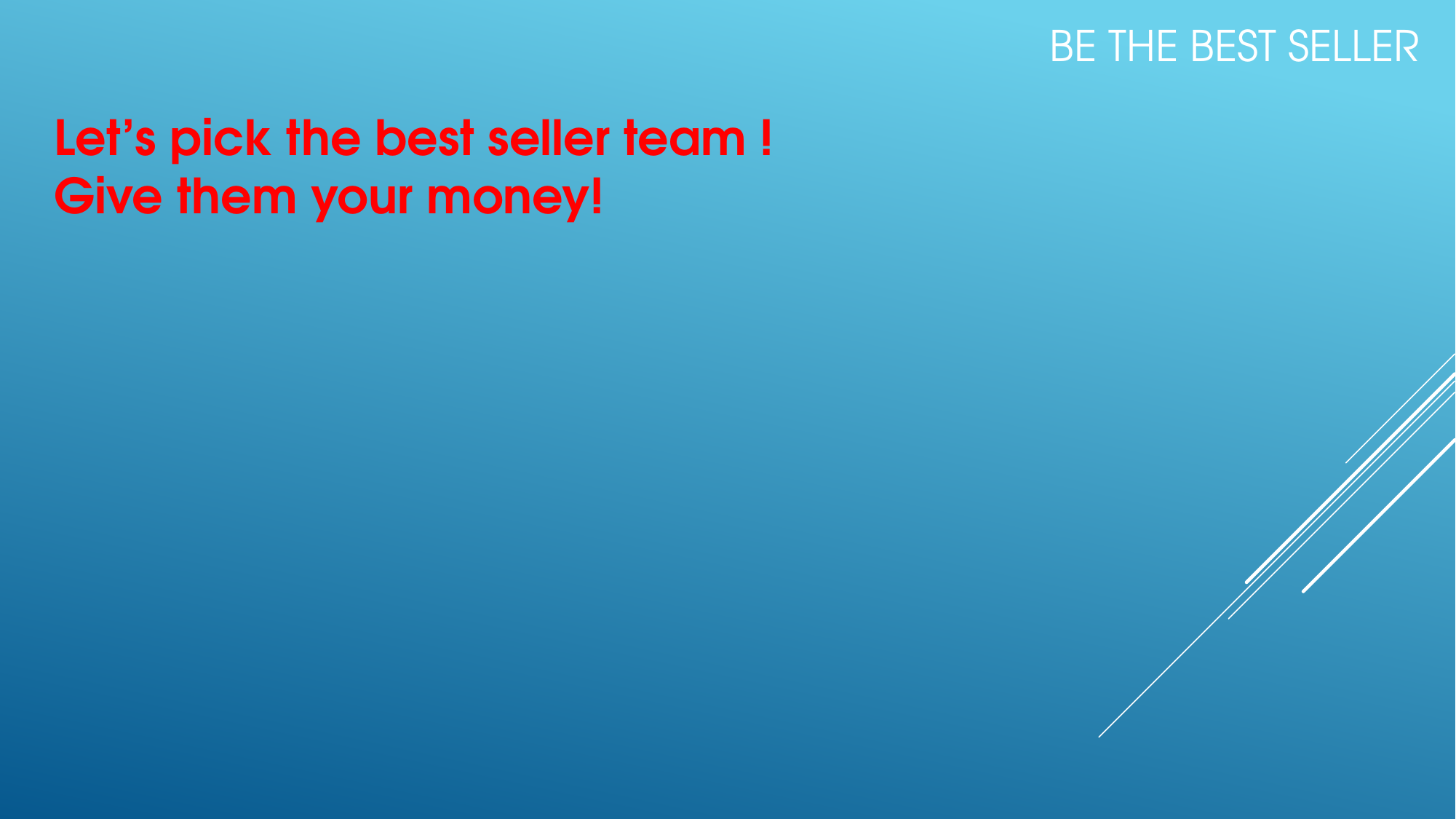

# Be The best seller
Let’s pick the best seller team !
Give them your money!